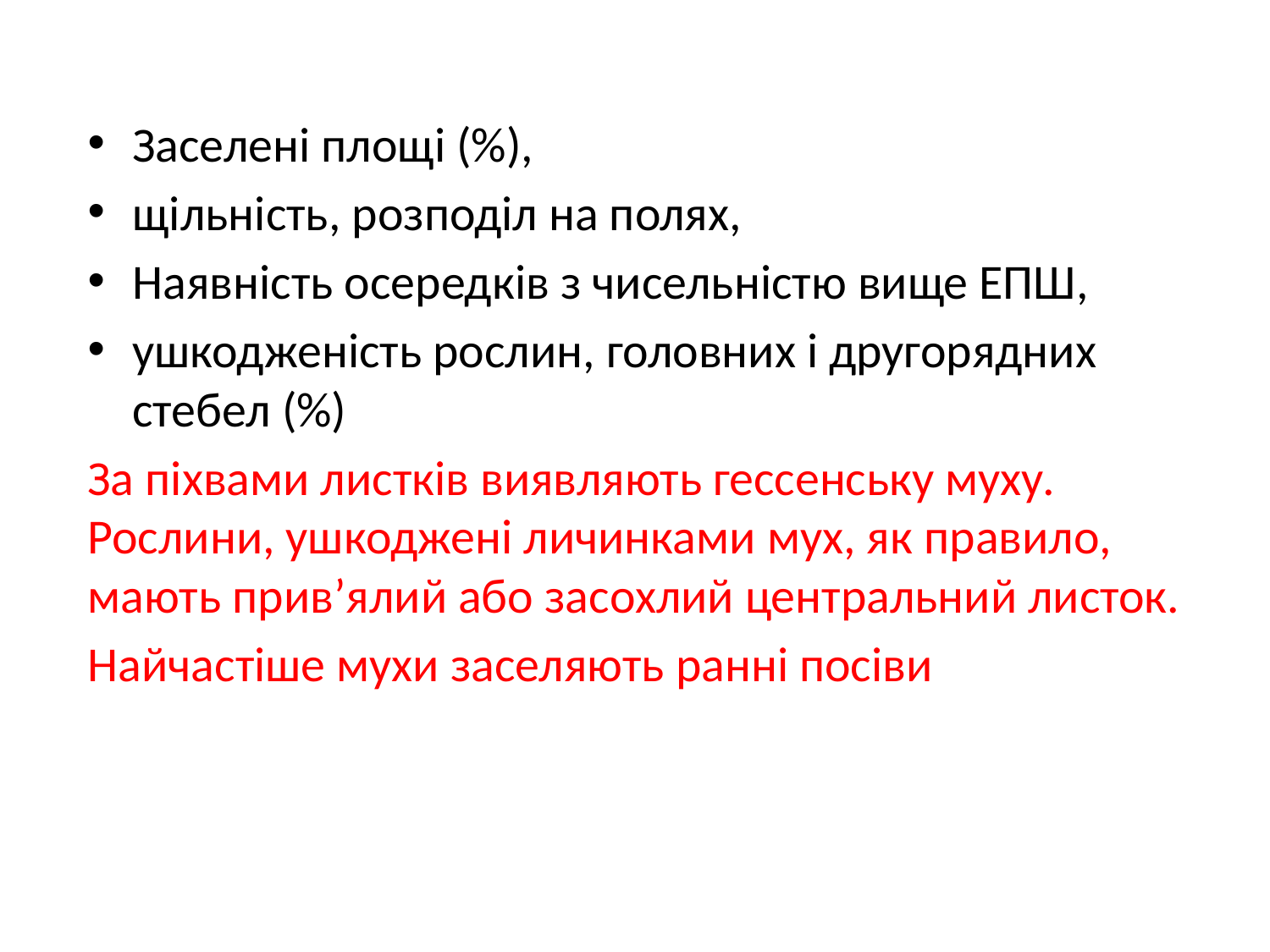

Заселені площі (%),
щільність, розподіл на полях,
Наявність осередків з чисельністю вище ЕПШ,
ушкодженість рослин, головних і другорядних стебел (%)
За піхвами листків виявляють гессенську муху. Рослини, ушкоджені личинками мух, як правило, мають прив’ялий або засохлий центральний листок.
Найчастіше мухи заселяють ранні посіви